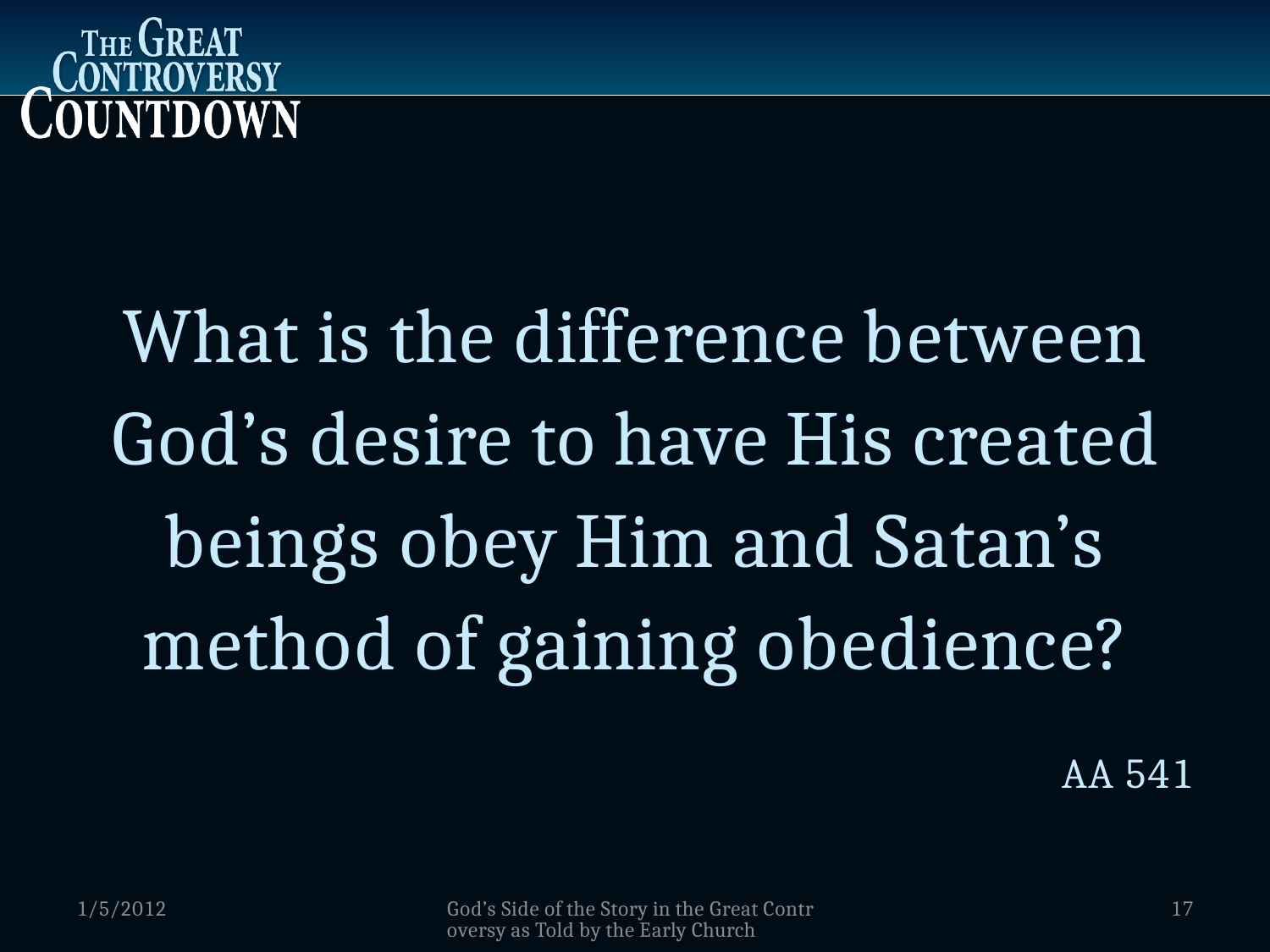

What is the difference between God’s desire to have His created beings obey Him and Satan’s method of gaining obedience?

AA 541
1/5/2012
God’s Side of the Story in the Great Controversy as Told by the Early Church
17